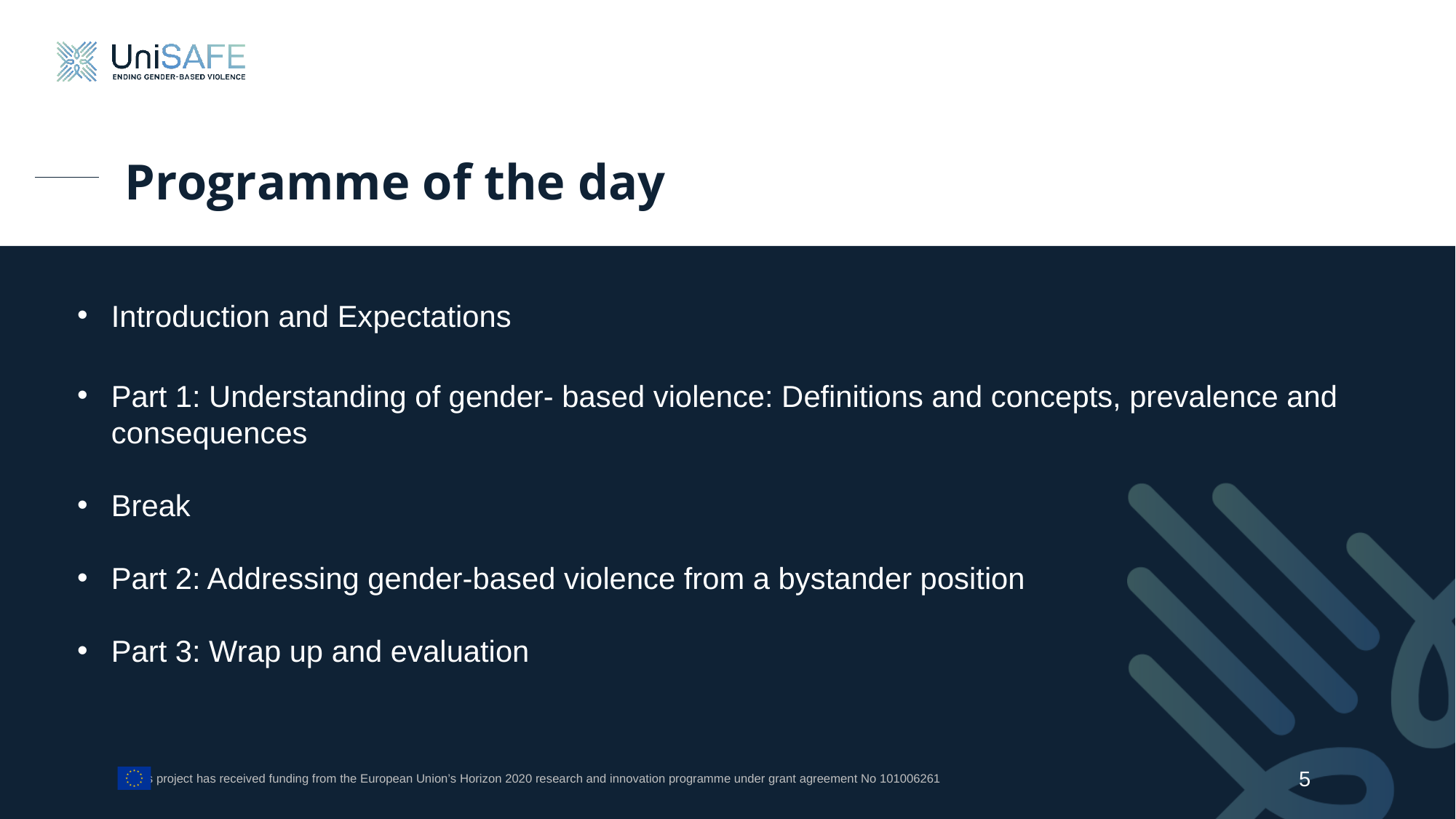

# Programme of the day
Introduction and Expectations

Part 1: Understanding of gender- based violence: Definitions and concepts, prevalence and consequences

Break

Part 2: Addressing gender-based violence from a bystander position

Part 3: Wrap up and evaluation